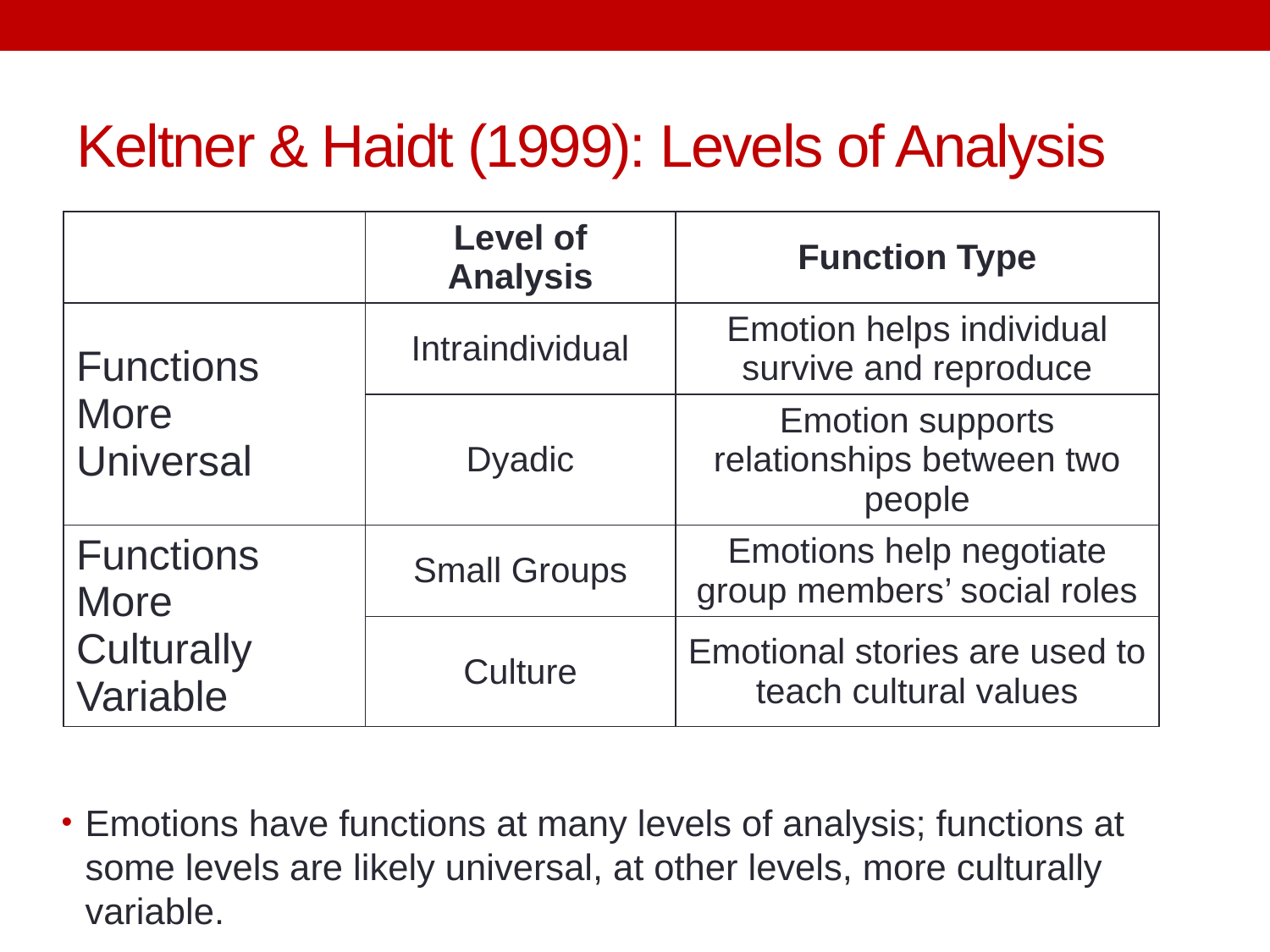

# Keltner & Haidt (1999): Levels of Analysis
|  | Level of Analysis | Function Type |
| --- | --- | --- |
| Functions More Universal | Intraindividual | Emotion helps individual survive and reproduce |
|  | Dyadic | Emotion supports relationships between two people |
| Functions More Culturally Variable | Small Groups | Emotions help negotiate group members’ social roles |
|  | Culture | Emotional stories are used to teach cultural values |
Emotions have functions at many levels of analysis; functions at some levels are likely universal, at other levels, more culturally variable.